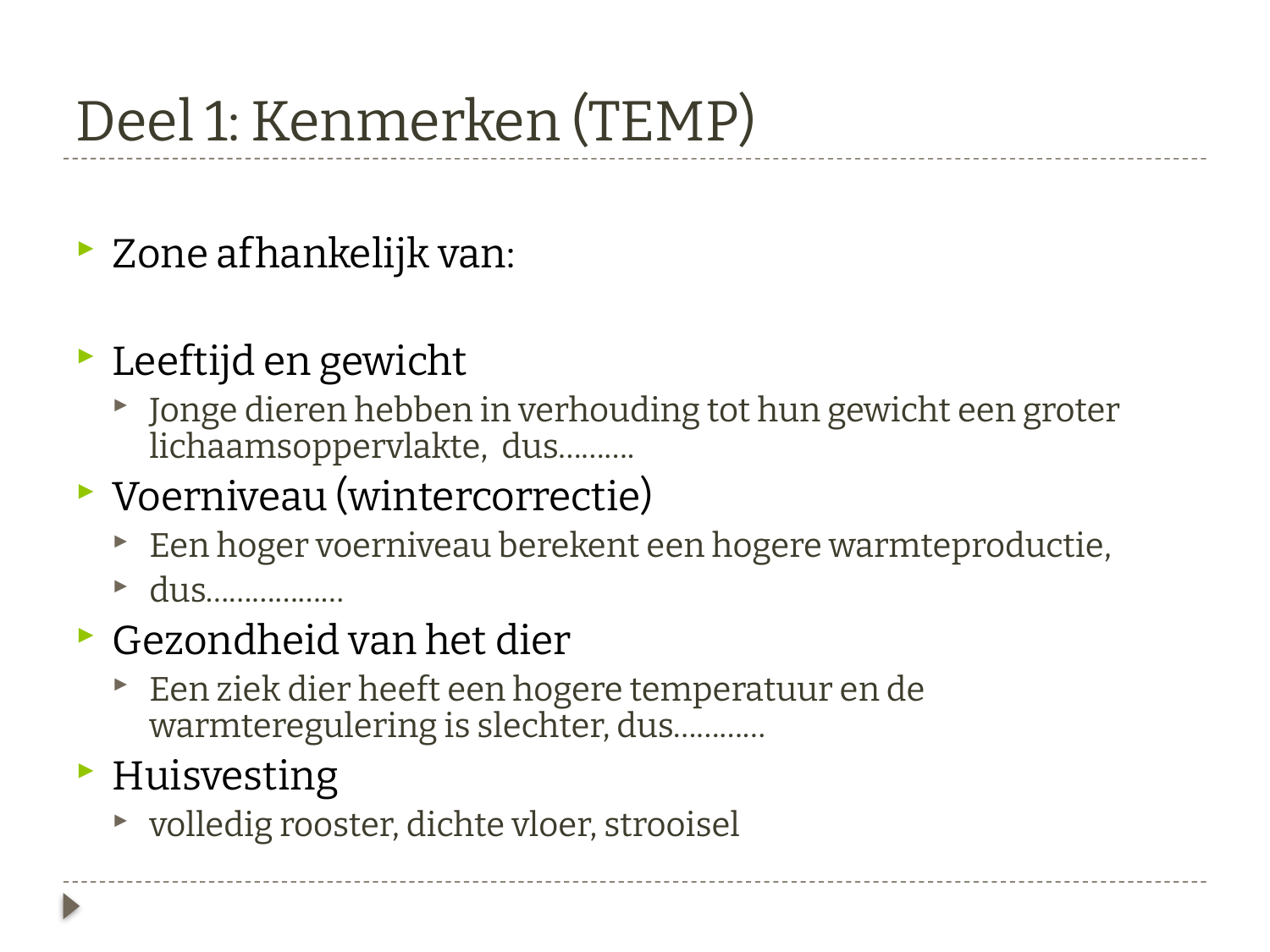

# Deel 1: Kenmerken (TEMP)
Zone afhankelijk van:

Leeftijd en gewicht
Jonge dieren hebben in verhouding tot hun gewicht een groter lichaamsoppervlakte,  dus……….
Voerniveau (wintercorrectie)
Een hoger voerniveau berekent een hogere warmteproductie,
dus………………
Gezondheid van het dier
Een ziek dier heeft een hogere temperatuur en de warmteregulering is slechter, dus…………
Huisvesting
volledig rooster, dichte vloer, strooisel